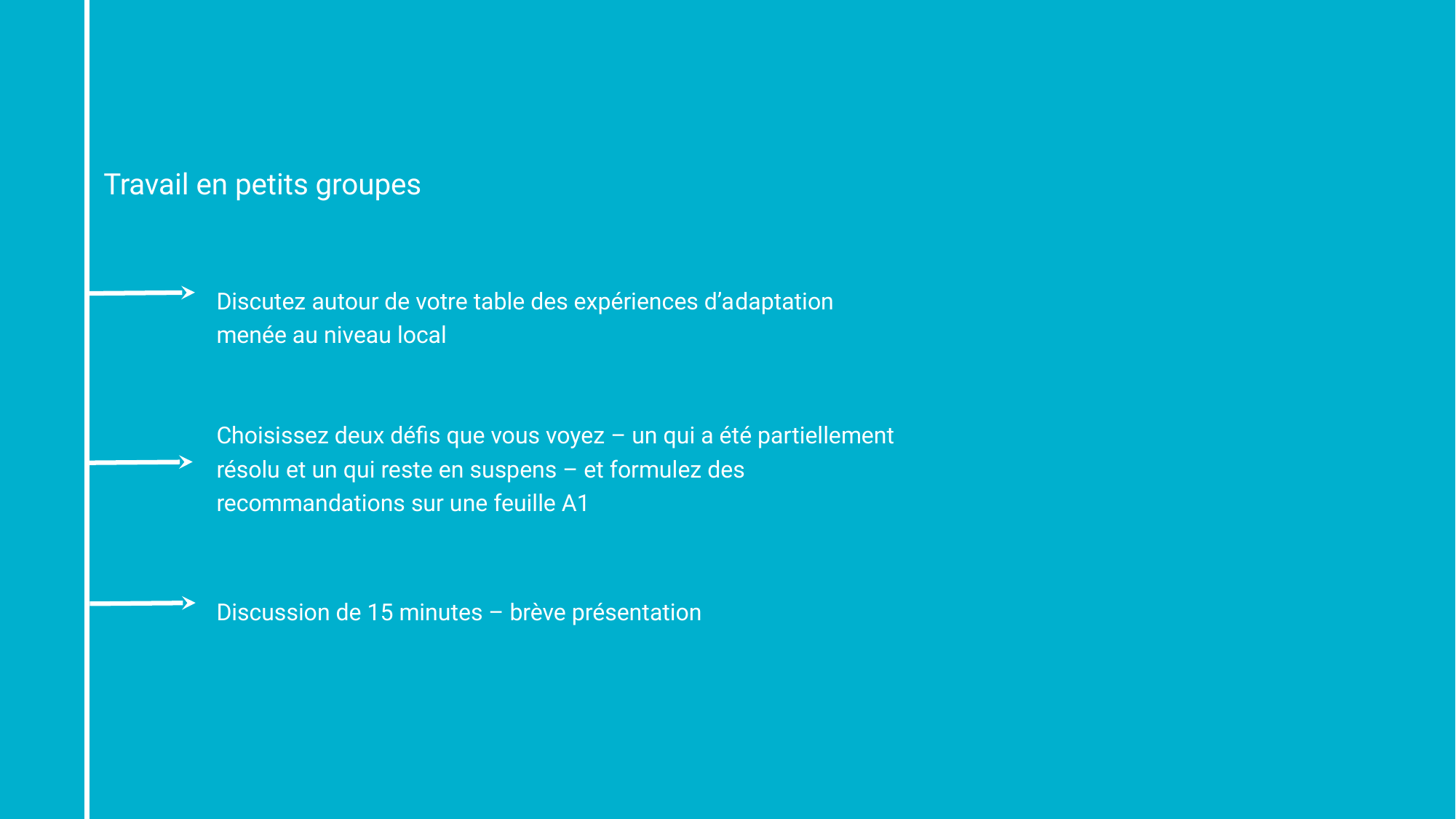

Travail en petits groupes
Discutez autour de votre table des expériences d’adaptation menée au niveau local

Choisissez deux défis que vous voyez – un qui a été partiellement résolu et un qui reste en suspens – et formulez des recommandations sur une feuille A1

Discussion de 15 minutes – brève présentation